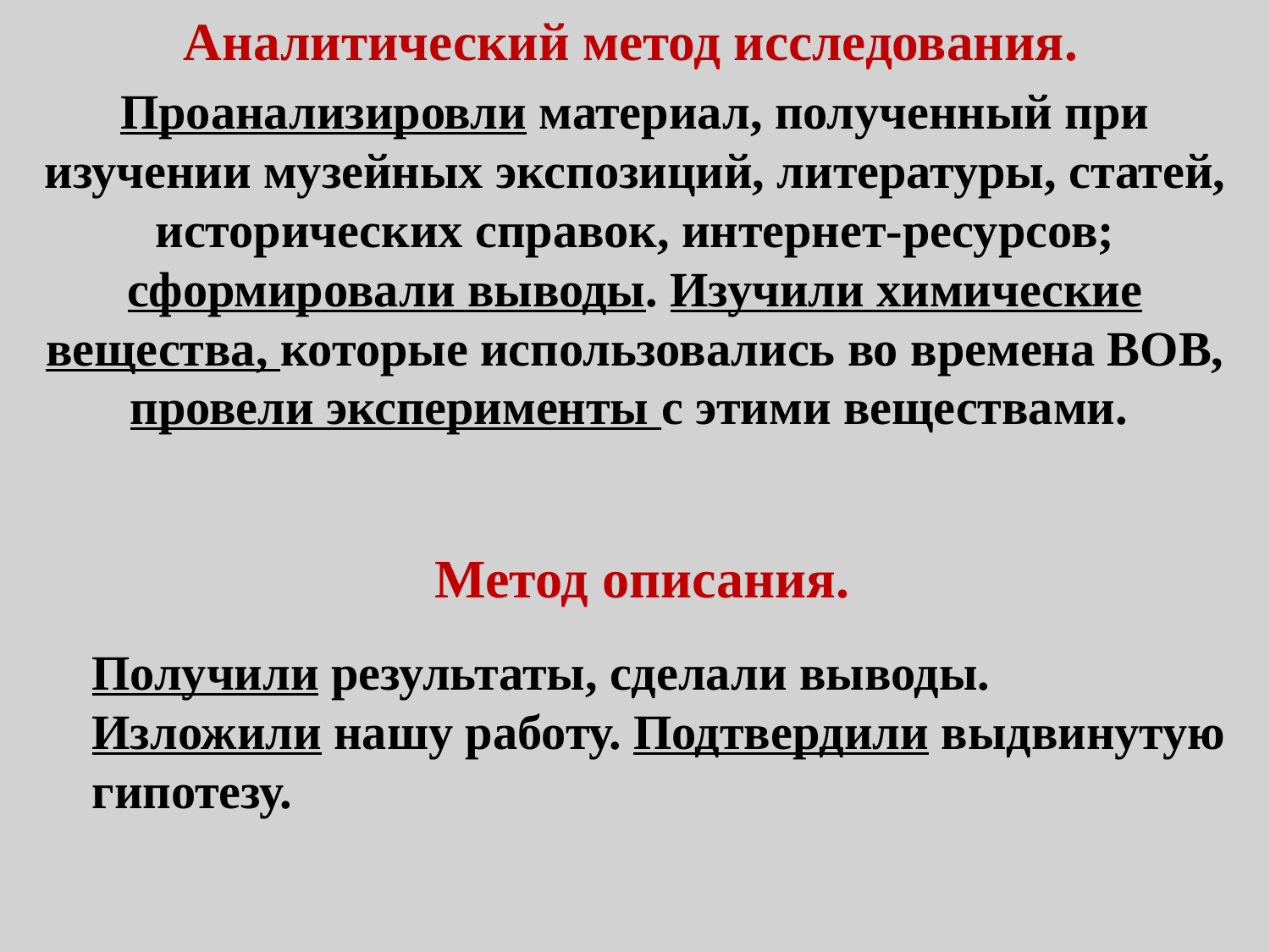

Аналитический метод исследования.
# Проанализировли материал, полученный при изучении музейных экспозиций, литературы, статей, исторических справок, интернет-ресурсов; сформировали выводы. Изучили химические вещества, которые использовались во времена ВОВ, провели эксперименты с этими веществами.
Метод описания.
Получили результаты, сделали выводы. Изложили нашу работу. Подтвердили выдвинутую гипотезу.